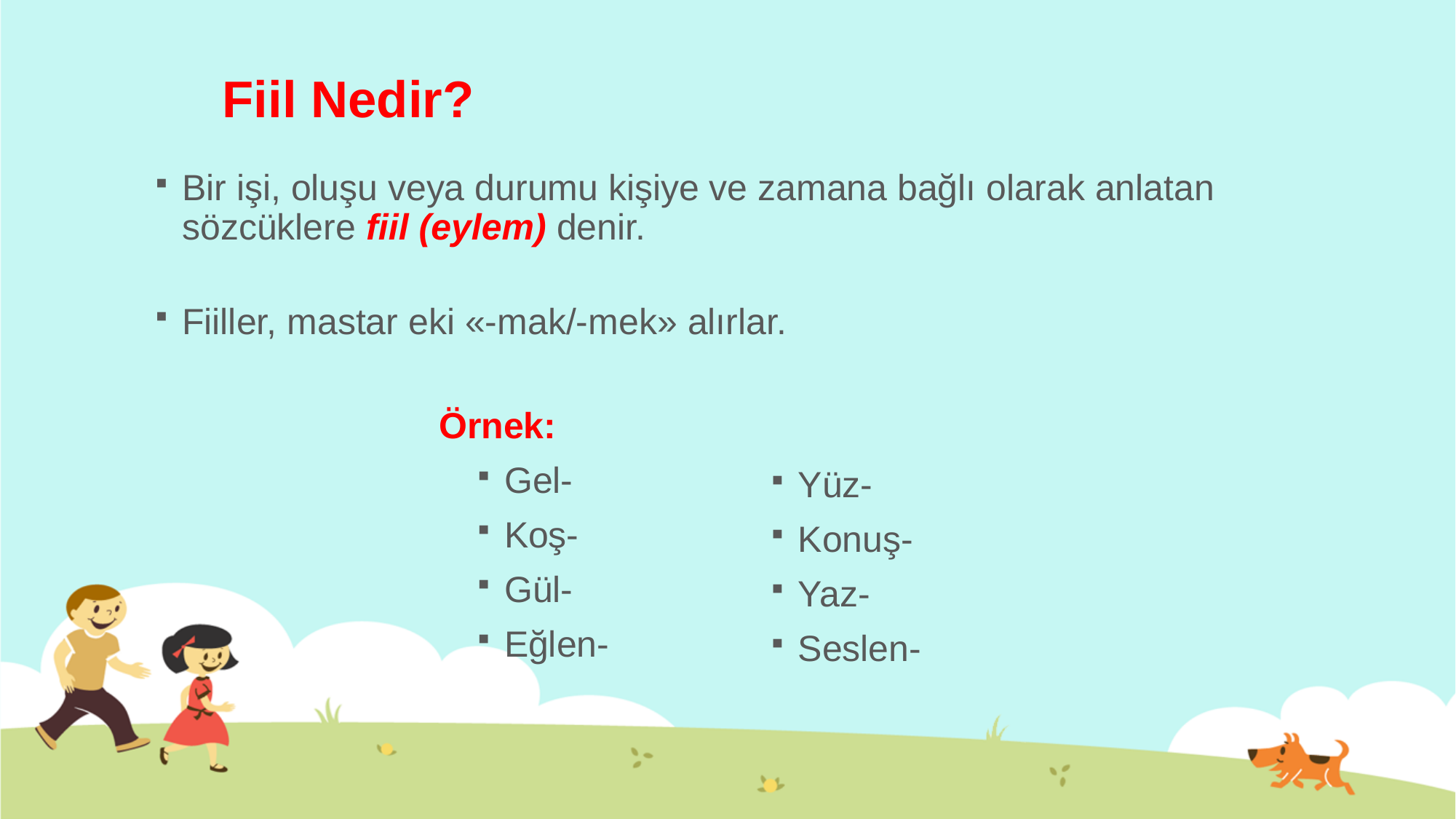

# Fiil Nedir?
Bir işi, oluşu veya durumu kişiye ve zamana bağlı olarak anlatan sözcüklere fiil (eylem) denir.
Fiiller, mastar eki «-mak/-mek» alırlar.

Yüz-
Konuş-
Yaz-
Seslen-
Örnek:
Gel-
Koş-
Gül-
Eğlen-